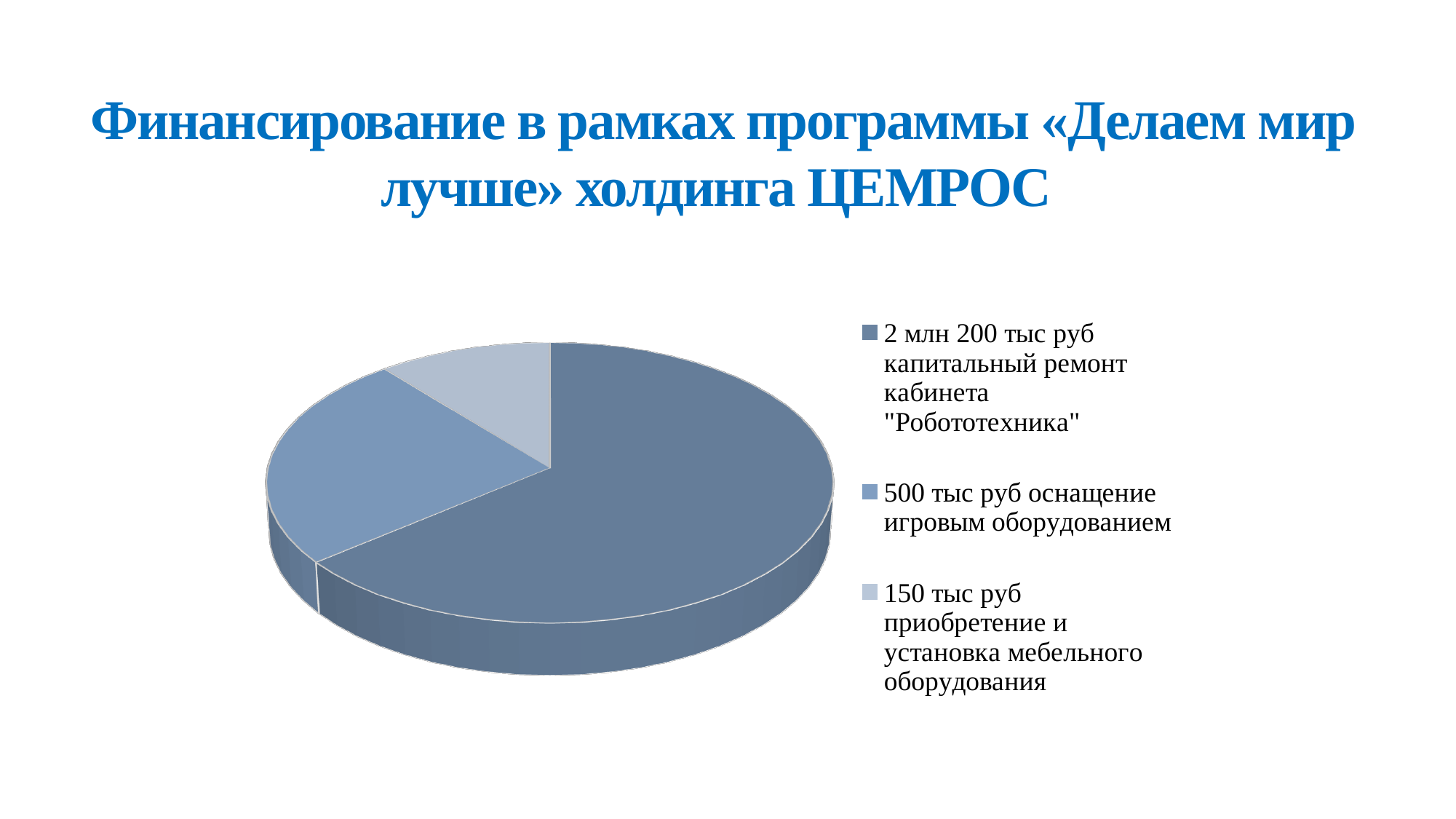

# Финансирование в рамках программы «Делаем мир лучше» холдинга ЦЕМРОС

[unsupported chart]